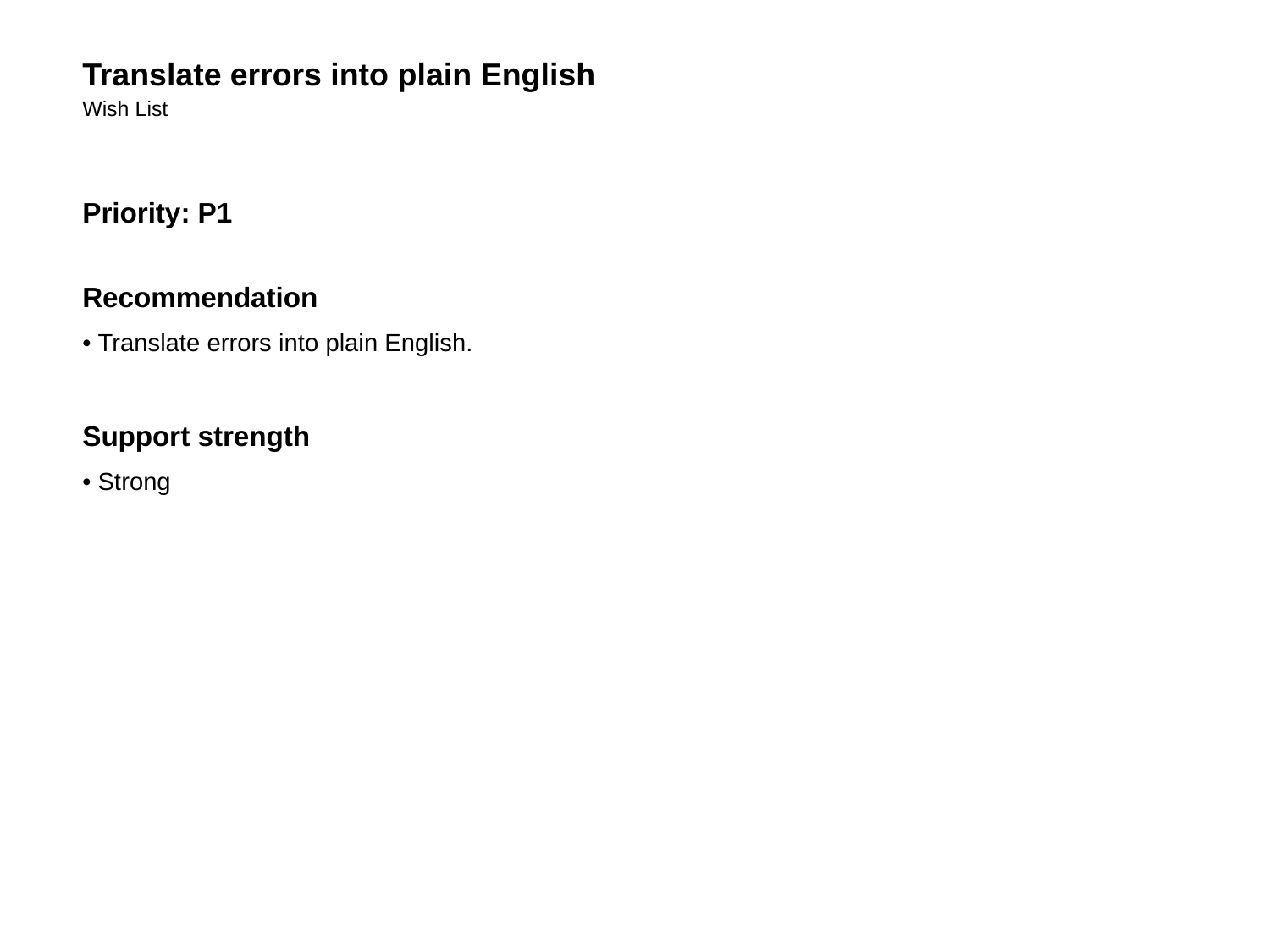

Translate errors into plain English
Wish List
Priority: P1

Recommendation
• Translate errors into plain English.

Support strength
• Strong